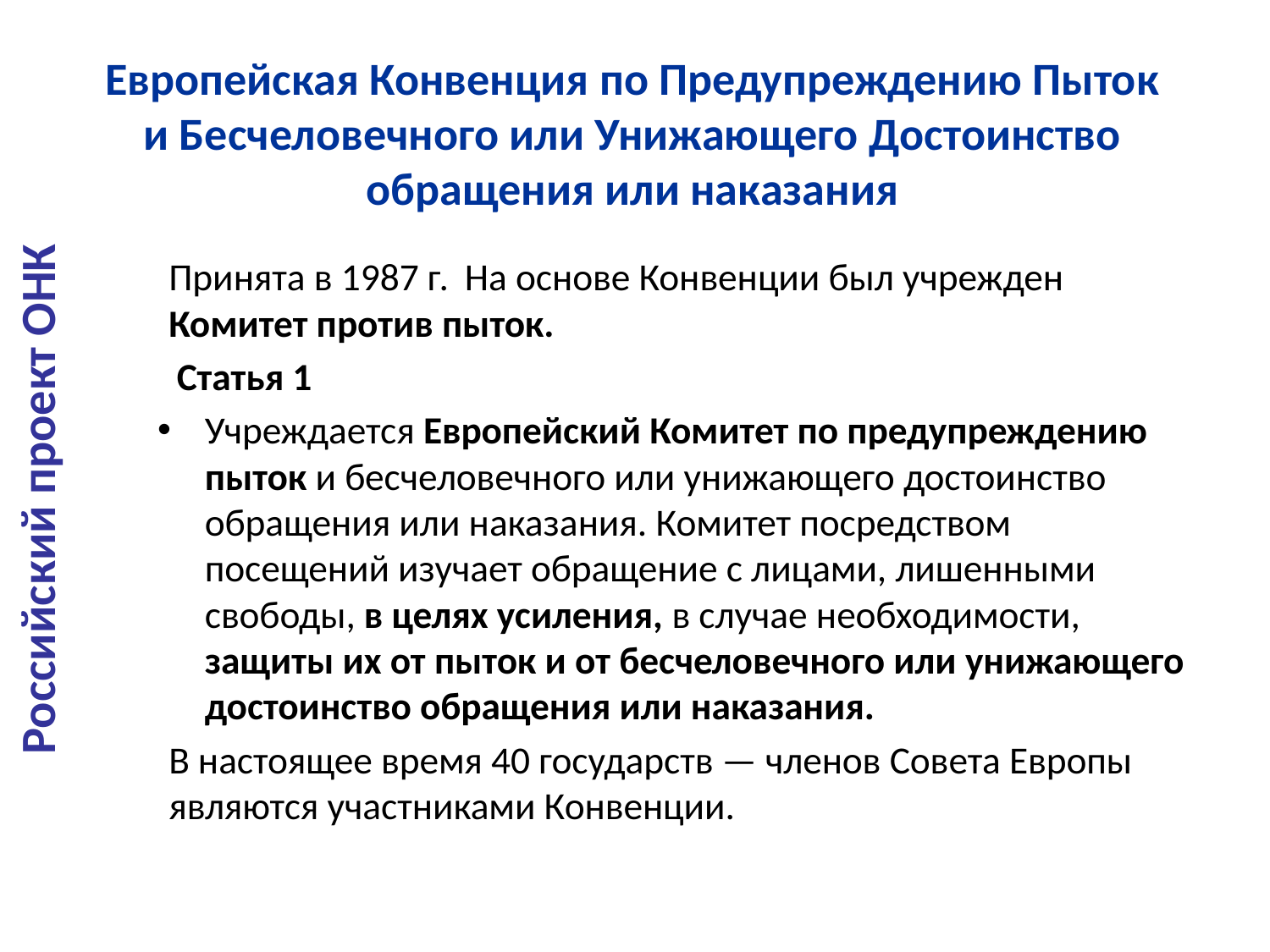

# Европейская Конвенция по Предупреждению Пыток и Бесчеловечного или Унижающего Достоинство обращения или наказания
Российский проект ОНК
Принята в 1987 г.  На основе Конвенции был учрежден Комитет против пыток.
 Статья 1
Учреждается Европейский Комитет по предупреждению пыток и бесчеловечного или унижающего достоинство обращения или наказания. Комитет посредством посещений изучает обращение с лицами, лишенными свободы, в целях усиления, в случае необходимости, защиты их от пыток и от бесчеловечного или унижающего достоинство обращения или наказания.
В настоящее время 40 государств — членов Совета Европы являются участниками Конвенции.